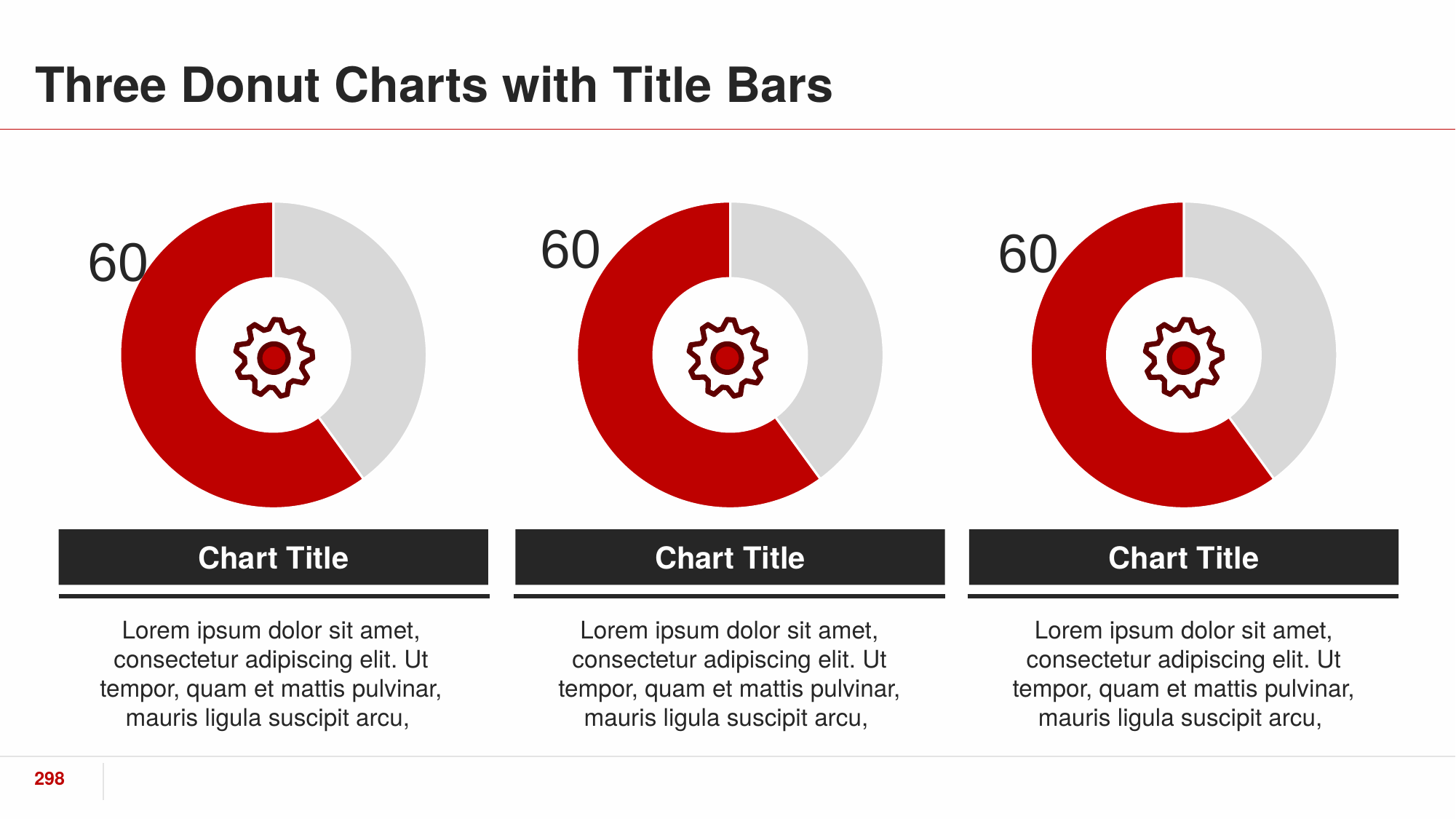

# Three Donut Charts with Title Bars

### Chart

| Category | Sales |
|---|---|
| 1st Qtr | 40.0 |
| 2nd Qtr | 60.0 |

### Chart

| Category | Sales |
|---|---|
| 1st Qtr | 40.0 |
| 2nd Qtr | 60.0 |

### Chart

| Category | Sales |
|---|---|
| 1st Qtr | 40.0 |
| 2nd Qtr | 60.0 |

Chart Title
Chart Title
Chart Title
Lorem ipsum dolor sit amet, consectetur adipiscing elit. Ut tempor, quam et mattis pulvinar, mauris ligula suscipit arcu,
Lorem ipsum dolor sit amet, consectetur adipiscing elit. Ut tempor, quam et mattis pulvinar, mauris ligula suscipit arcu,
Lorem ipsum dolor sit amet, consectetur adipiscing elit. Ut tempor, quam et mattis pulvinar, mauris ligula suscipit arcu,
298